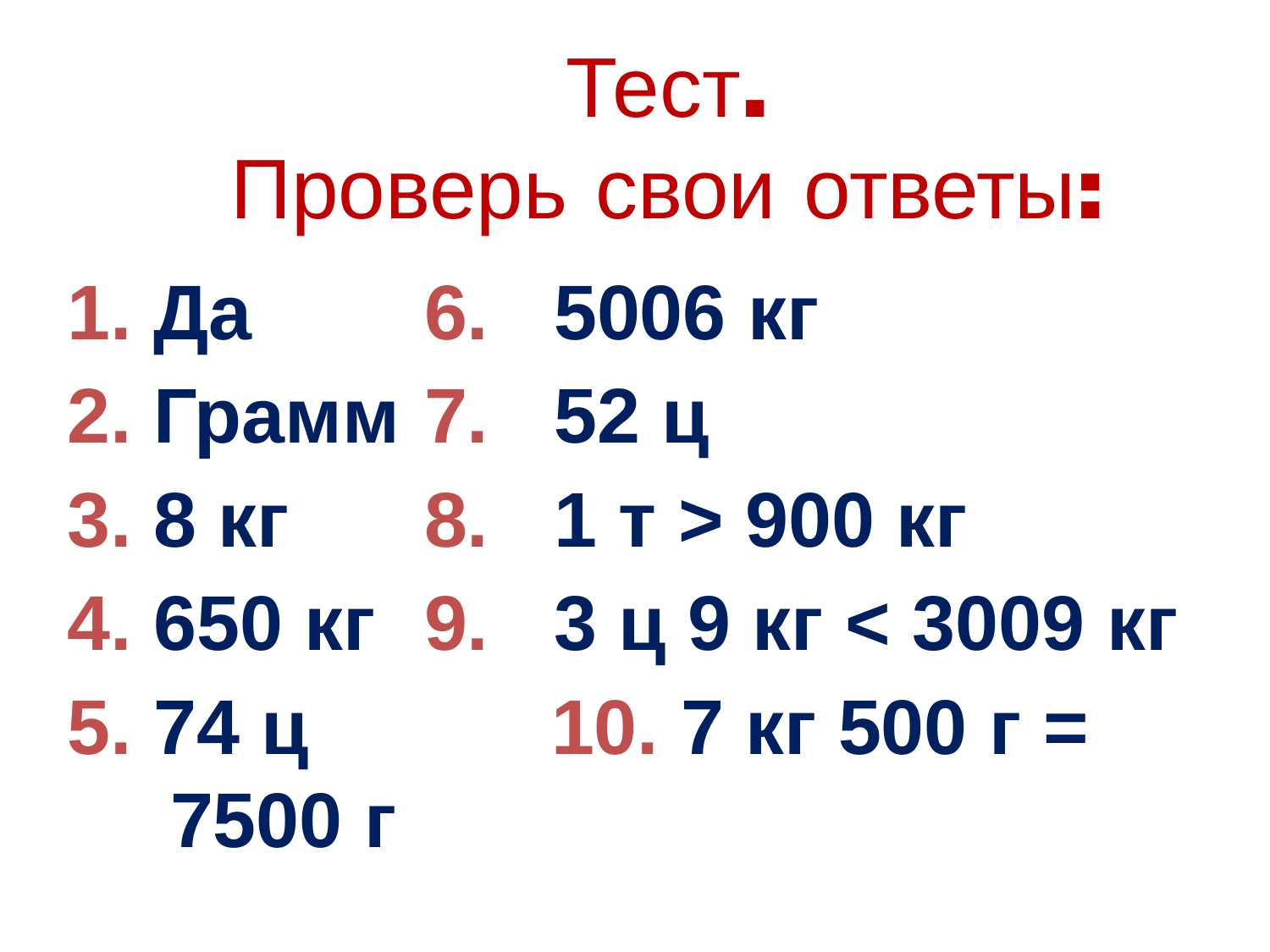

Тест.
Проверь свои ответы:

1. Да		6.   5006 кг
2. Грамм	7.   52 ц
3. 8 кг		8.   1 т > 900 кг
4. 650 кг	9.   3 ц 9 кг < 3009 кг
5. 74 ц		10. 7 кг 500 г = 7500 г